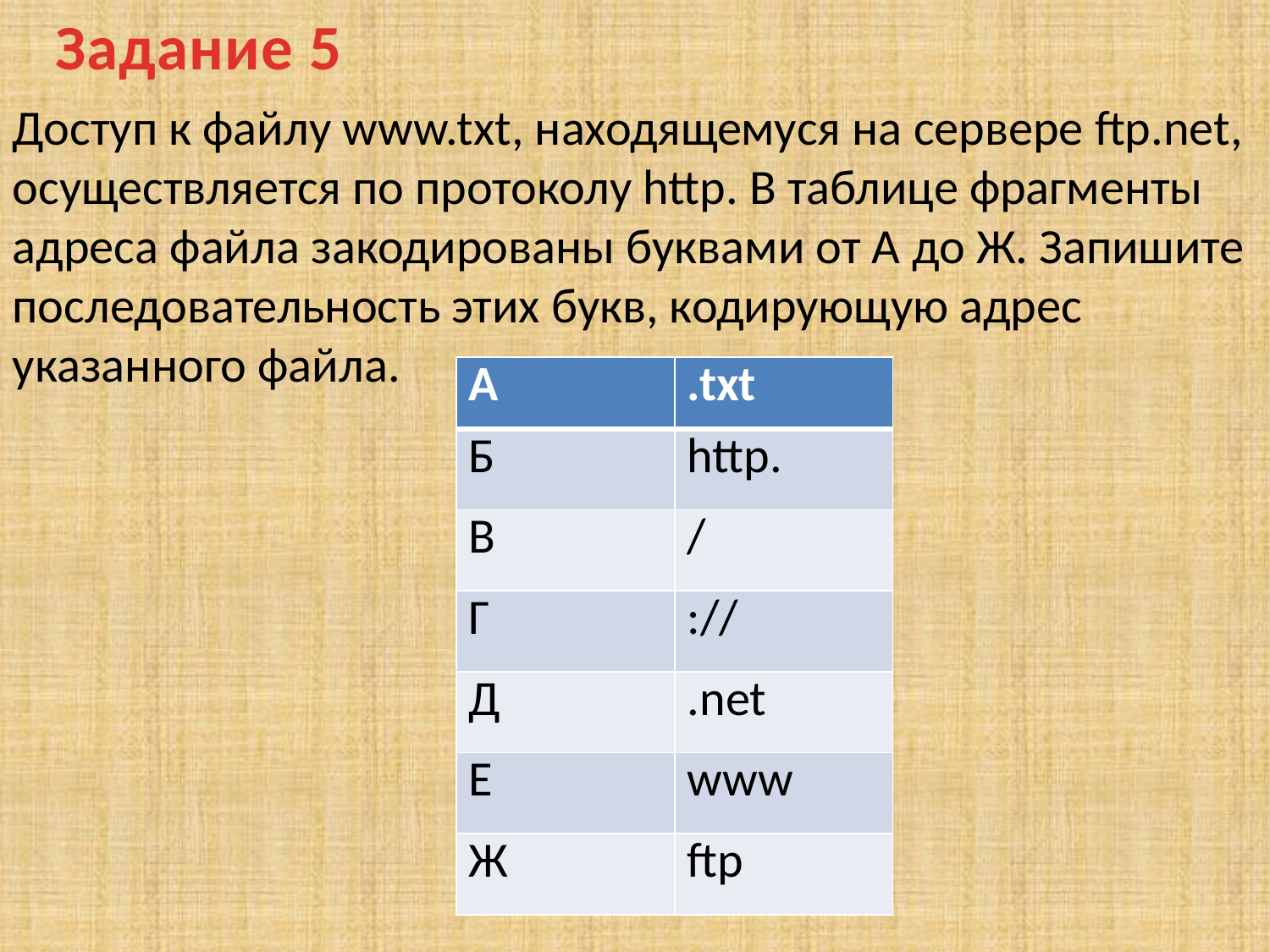

Задание 5
Доступ к файлу www.txt, находящемуся на сервере ftp.net, осуществляется по протоколу http. В таблице фрагменты адреса файла закодированы буквами от А до Ж. Запишите последовательность этих букв, кодирующую адрес указанного файла.
| А | .txt |
| --- | --- |
| Б | http. |
| В | / |
| Г | :// |
| Д | .net |
| Е | www |
| Ж | ftp |